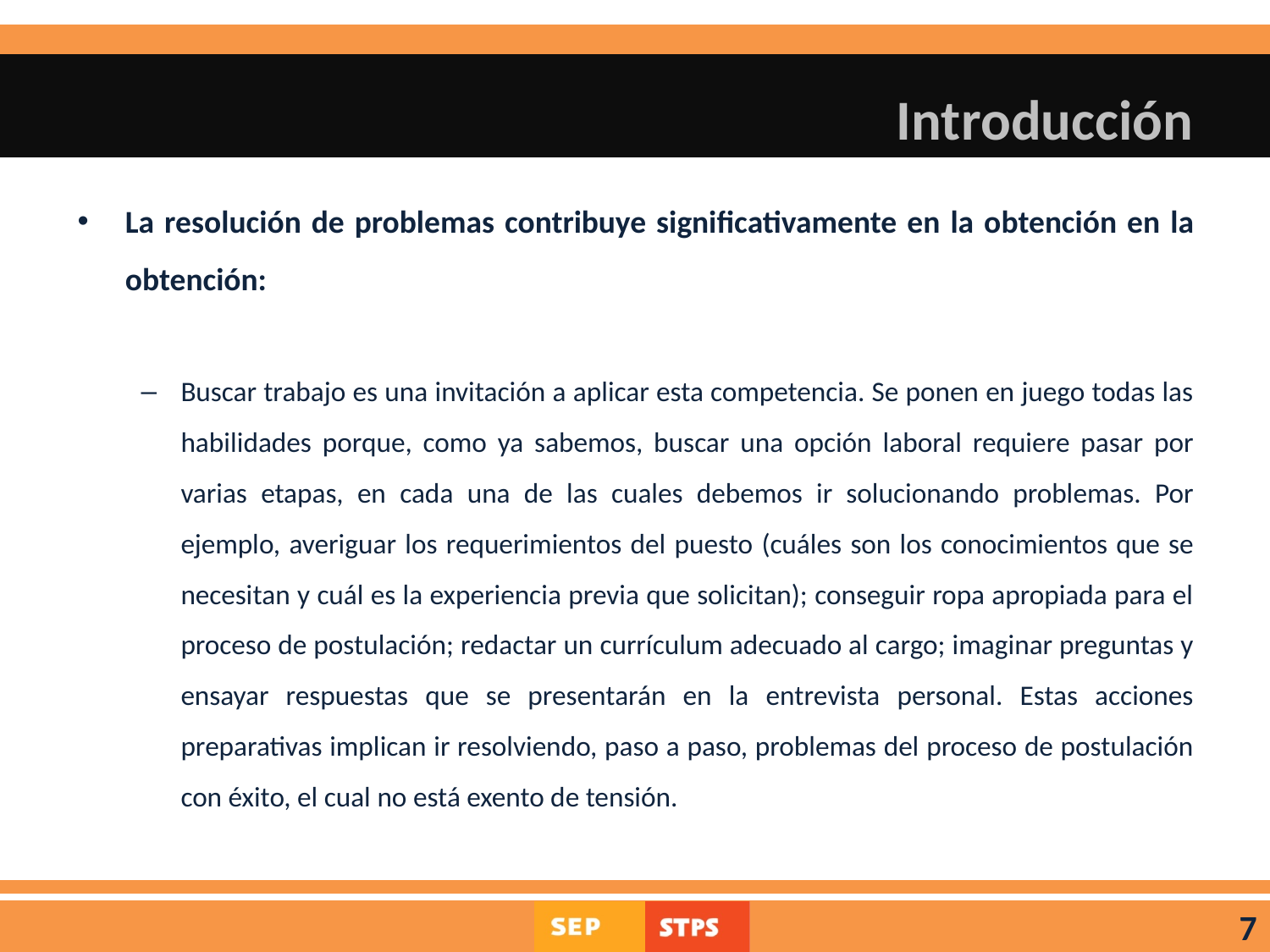

# Introducción
La resolución de problemas contribuye significativamente en la obtención en la obtención:

Buscar trabajo es una invitación a aplicar esta competencia. Se ponen en juego todas las habilidades porque, como ya sabemos, buscar una opción laboral requiere pasar por varias etapas, en cada una de las cuales debemos ir solucionando problemas. Por ejemplo, averiguar los requerimientos del puesto (cuáles son los conocimientos que se necesitan y cuál es la experiencia previa que solicitan); conseguir ropa apropiada para el proceso de postulación; redactar un currículum adecuado al cargo; imaginar preguntas y ensayar respuestas que se presentarán en la entrevista personal. Estas acciones preparativas implican ir resolviendo, paso a paso, problemas del proceso de postulación con éxito, el cual no está exento de tensión.
7